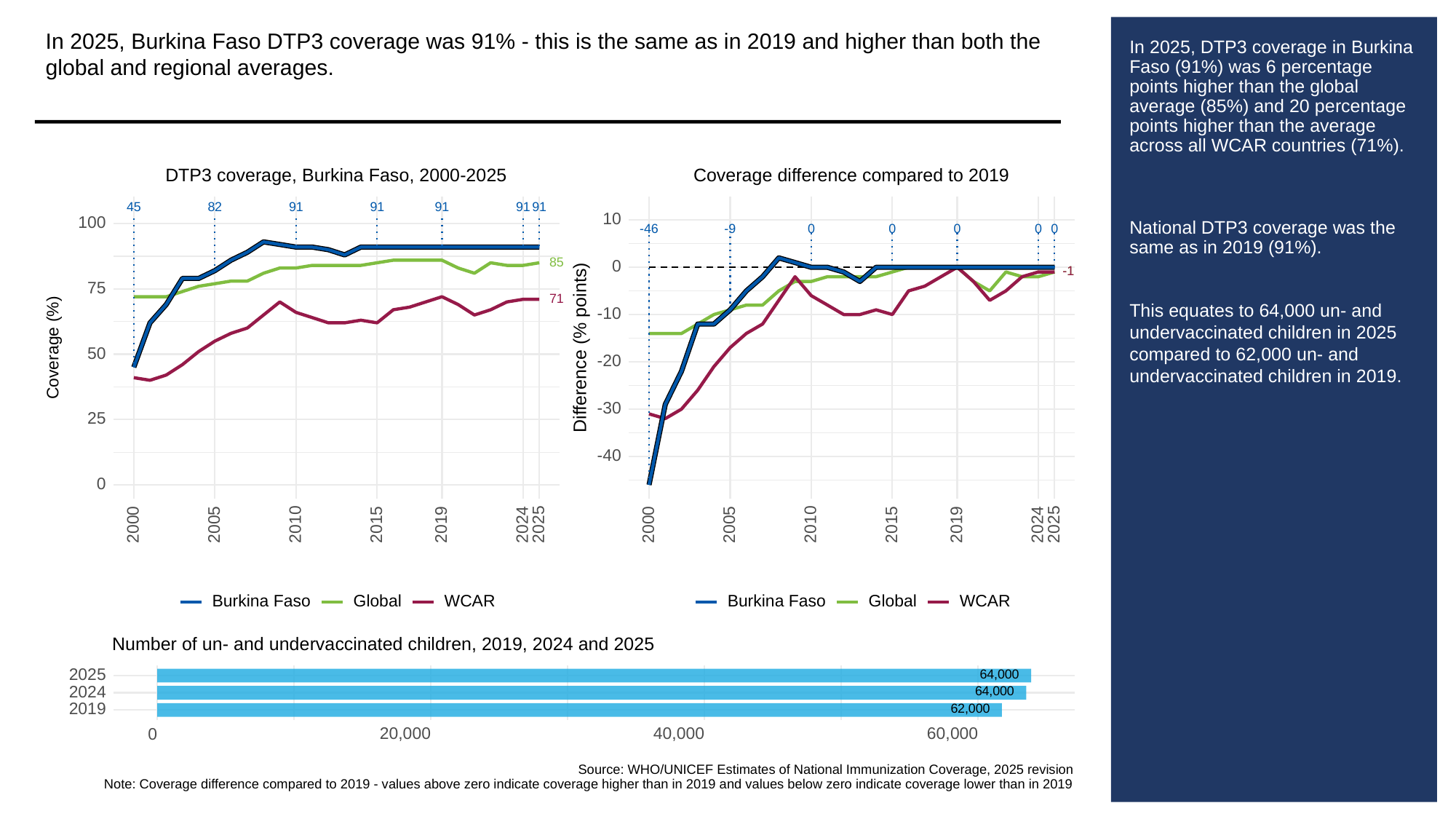

In 2025, Burkina Faso DTP3 coverage was 91% - this is the same as in 2019 and higher than both the global and regional averages.
# In 2025, DTP3 coverage in Burkina Faso (91%) was 6 percentage points higher than the global average (85%) and 20 percentage points higher than the average across all WCAR countries (71%).

National DTP3 coverage was the same as in 2019 (91%).

This equates to 64,000 un- and undervaccinated children in 2025 compared to 62,000 un- and undervaccinated children in 2019.

Coverage difference compared to 2019
DTP3 coverage, Burkina Faso, 2000-2025

82
91
91
91
91
91
45
10
100

-46
-9
0
0
0
0
0

85

0

-1
-1
75

71

-10

Difference (% points)
Coverage (%)
50

-20

-30

25

-40

0

2000
2005
2010
2015
2019
2024
2025
2000
2005
2010
2015
2019
2024
2025
Global
WCAR
Global
WCAR
Burkina Faso
Burkina Faso

Number of un- and undervaccinated children, 2019, 2024 and 2025

64,000
2025

64,000
2024

62,000
2019

20,000
40,000
60,000
0
Source: WHO/UNICEF Estimates of National Immunization Coverage, 2025 revision
Note: Coverage difference compared to 2019 - values above zero indicate coverage higher than in 2019 and values below zero indicate coverage lower than in 2019